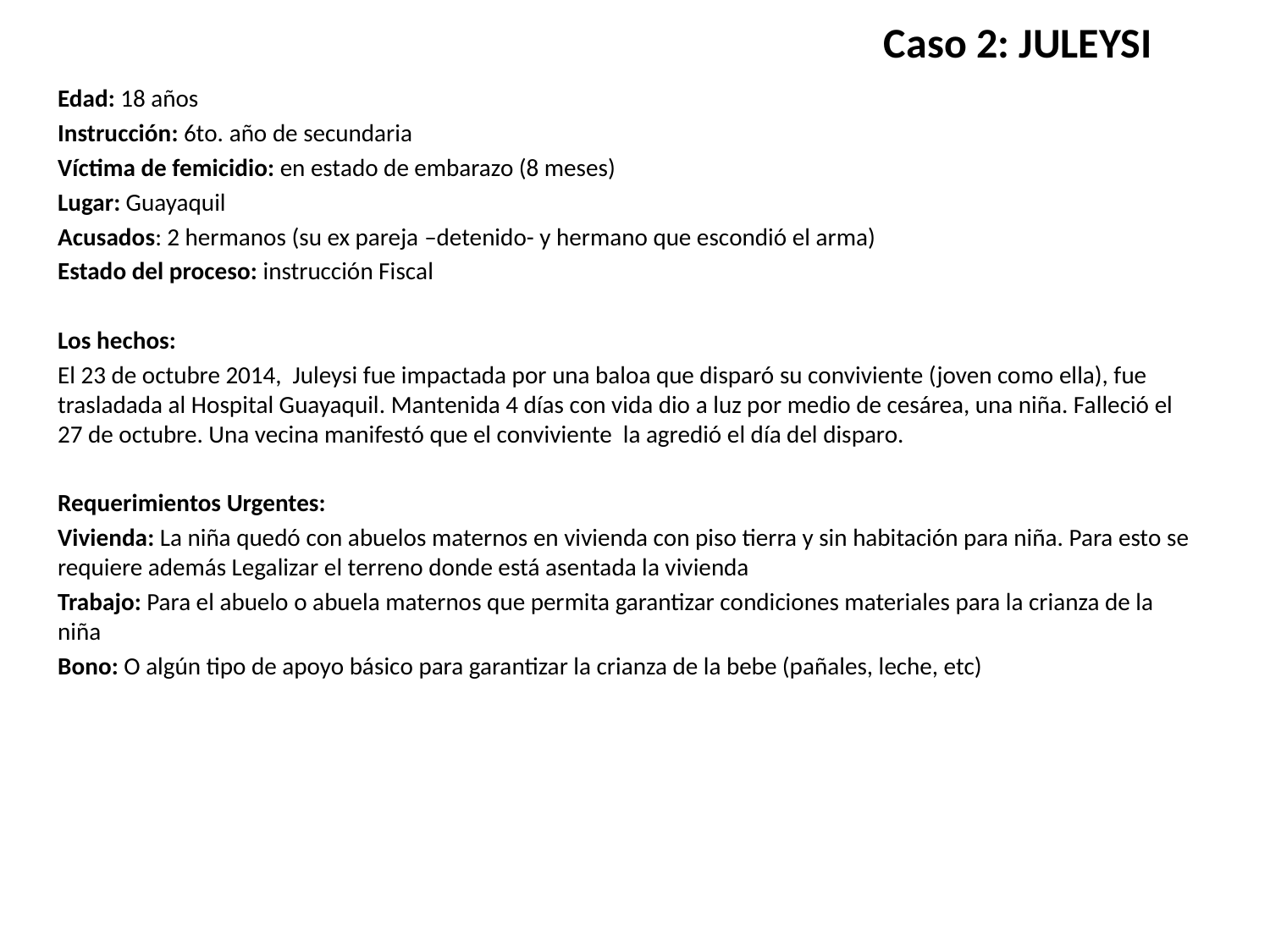

# Caso 2: JULEYSI
Edad: 18 años
Instrucción: 6to. año de secundaria
Víctima de femicidio: en estado de embarazo (8 meses)
Lugar: Guayaquil
Acusados: 2 hermanos (su ex pareja –detenido- y hermano que escondió el arma)
Estado del proceso: instrucción Fiscal

Los hechos:
El 23 de octubre 2014,  Juleysi fue impactada por una baloa que disparó su conviviente (joven como ella), fue trasladada al Hospital Guayaquil. Mantenida 4 días con vida dio a luz por medio de cesárea, una niña. Falleció el 27 de octubre. Una vecina manifestó que el conviviente  la agredió el día del disparo.

Requerimientos Urgentes:
Vivienda: La niña quedó con abuelos maternos en vivienda con piso tierra y sin habitación para niña. Para esto se requiere además Legalizar el terreno donde está asentada la vivienda
Trabajo: Para el abuelo o abuela maternos que permita garantizar condiciones materiales para la crianza de la niña
Bono: O algún tipo de apoyo básico para garantizar la crianza de la bebe (pañales, leche, etc)